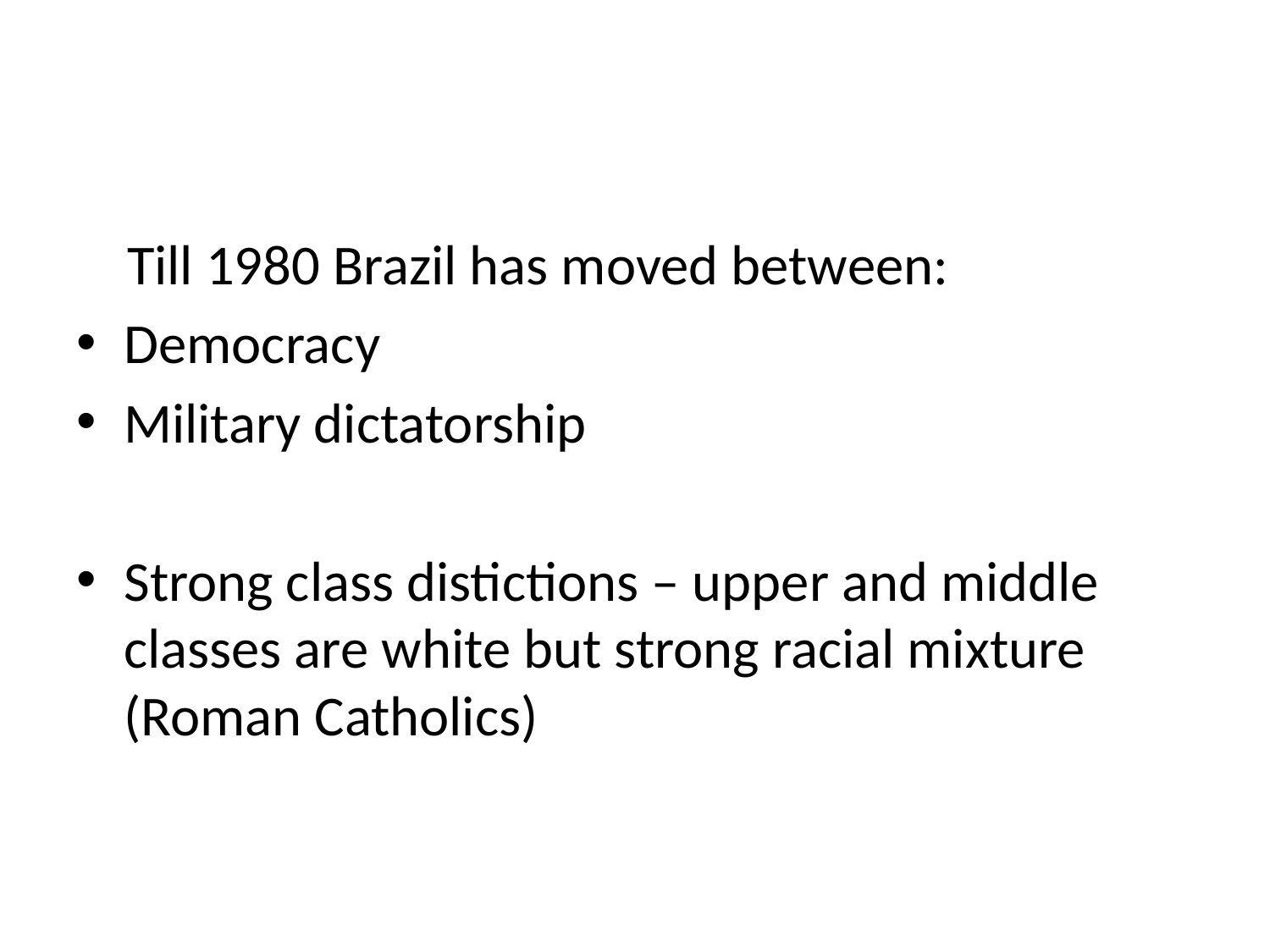

#
    Till 1980 Brazil has moved between:
Democracy
Military dictatorship

Strong class distictions – upper and middle classes are white but strong racial mixture (Roman Catholics)